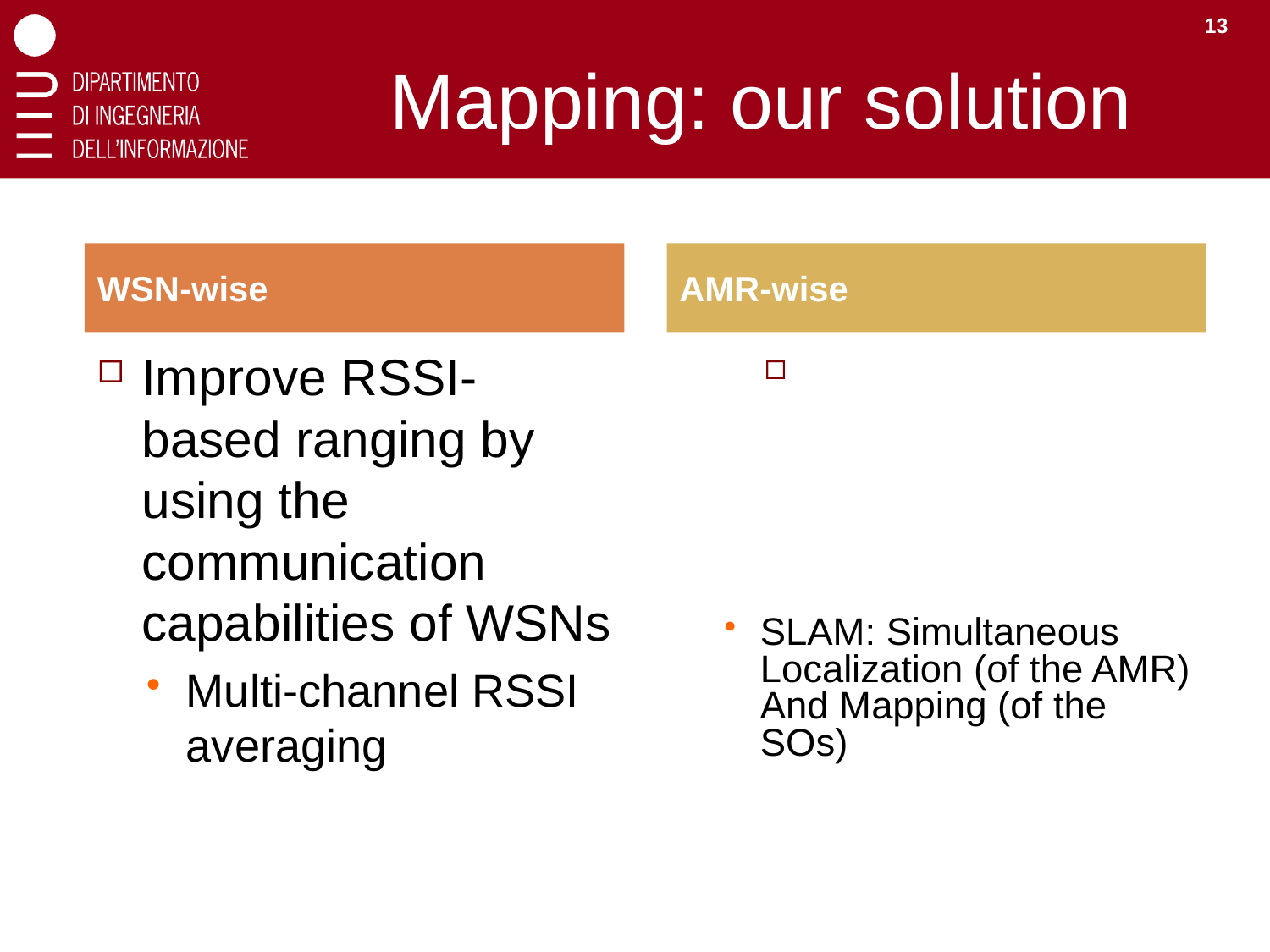

13
# Mapping: our solution
WSN-wise
AMR-wise
Improve RSSI-based ranging by using the communication capabilities of WSNs
Multi-channel RSSI averaging
Use on-board odometers of the AMR and its computational capabilities to perform sophisticated localization algorithm
SLAM: Simultaneous Localization (of the AMR) And Mapping (of the SOs)